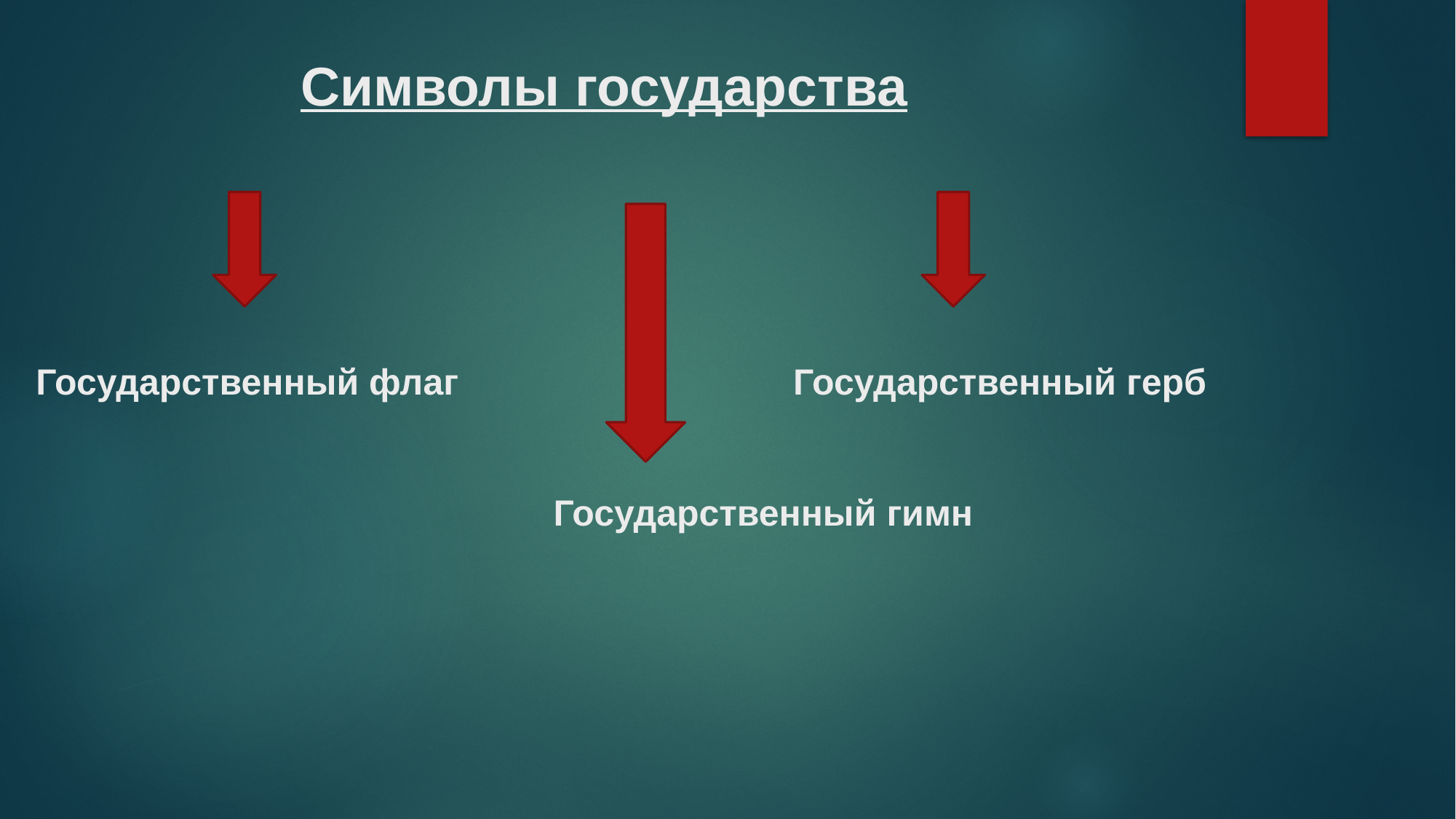

# Символы государства Государственный флаг                                 Государственный герб Государственный гимн